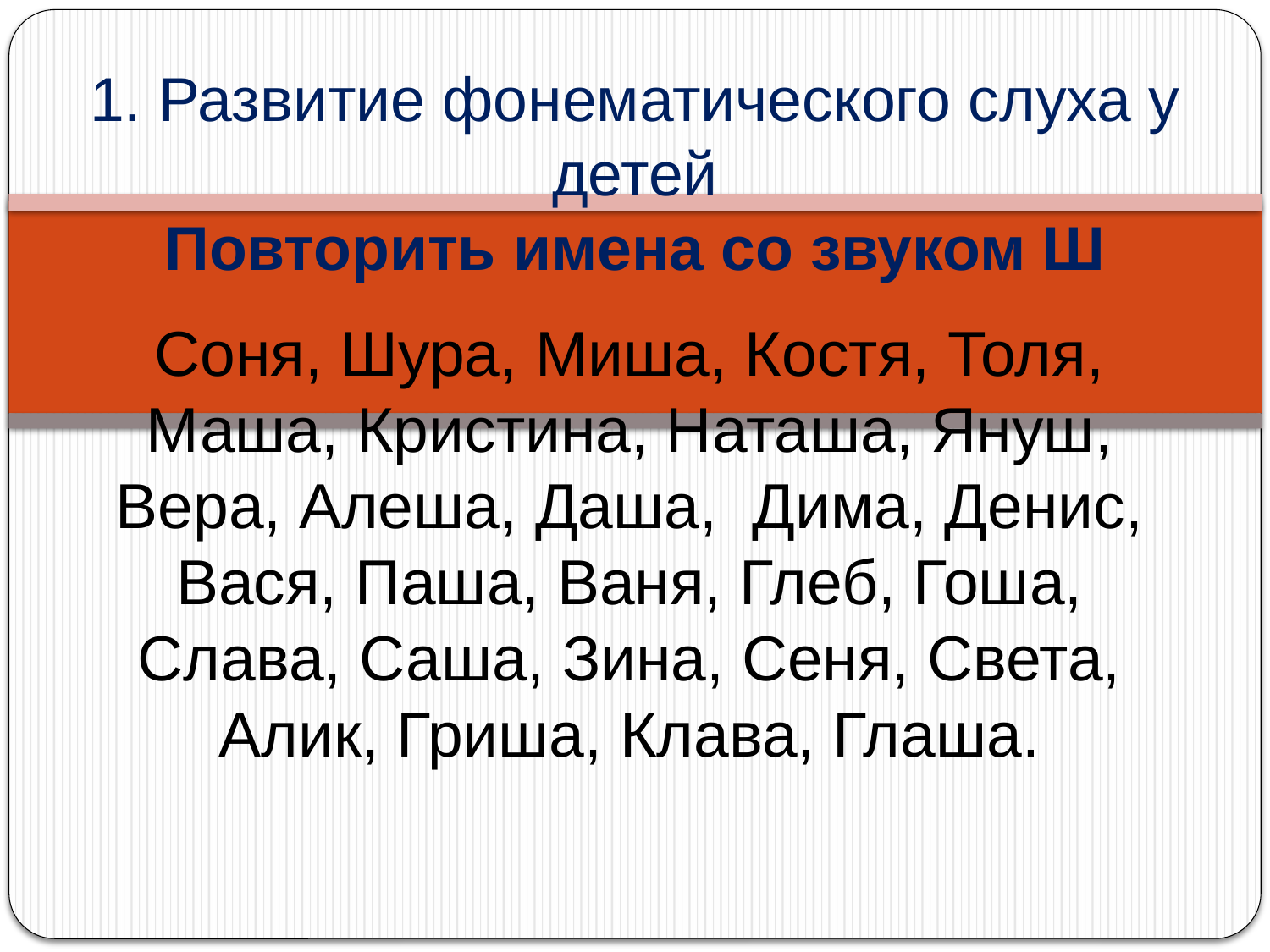

# 1. Развитие фонематического слуха у детей Повторить имена со звуком Ш
Соня, Шура, Миша, Костя, Толя, Маша, Кристина, Наташа, Януш, Вера, Алеша, Даша,  Дима, Денис, Вася, Паша, Ваня, Глеб, Гоша, Слава, Саша, Зина, Сеня, Света, Алик, Гриша, Клава, Глаша.